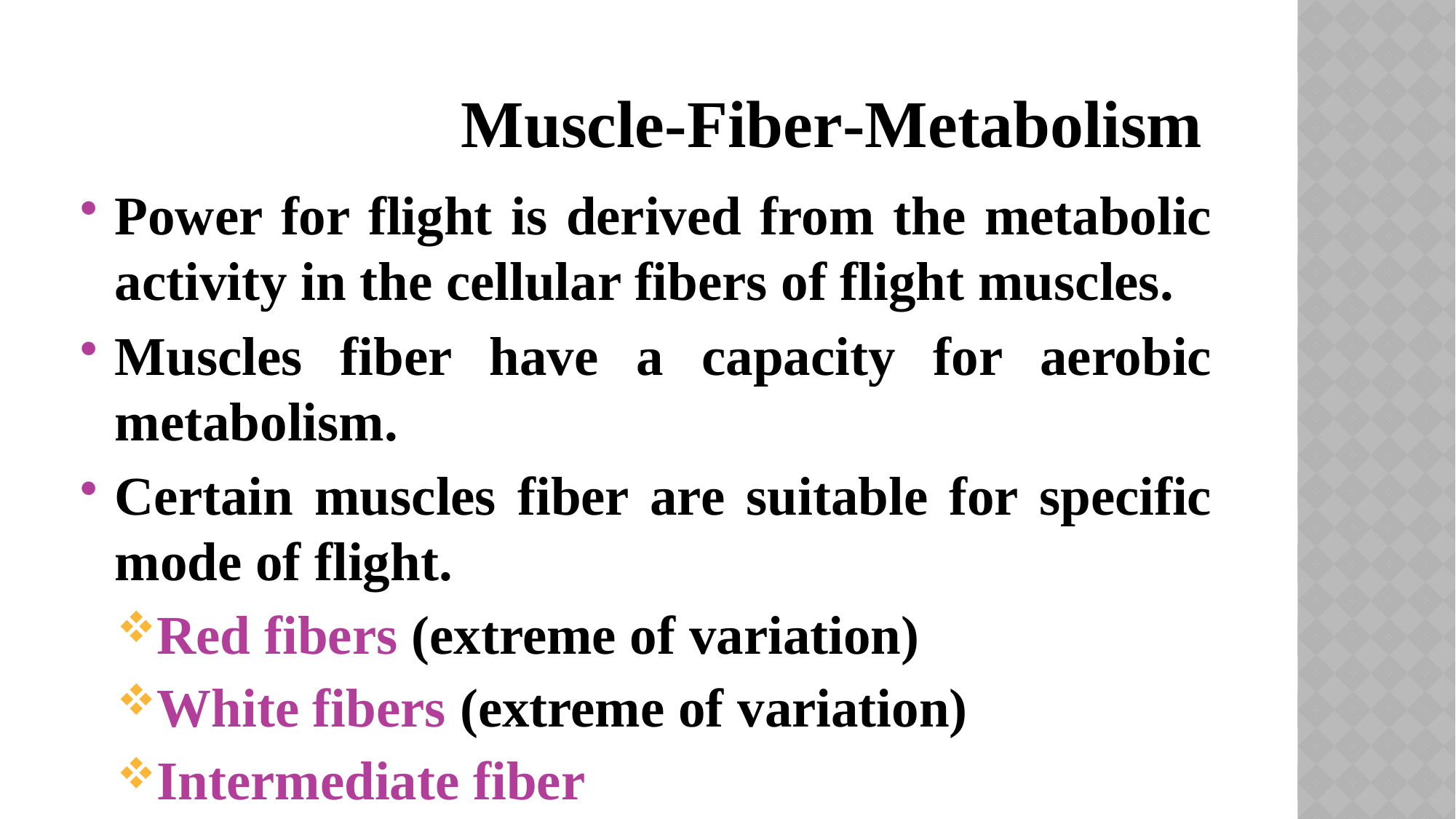

# Muscle-fiber-metabolism
Power for flight is derived from the metabolic activity in the cellular fibers of flight muscles.
Muscles fiber have a capacity for aerobic metabolism.
Certain muscles fiber are suitable for specific mode of flight.
Red fibers (extreme of variation)
White fibers (extreme of variation)
Intermediate fiber